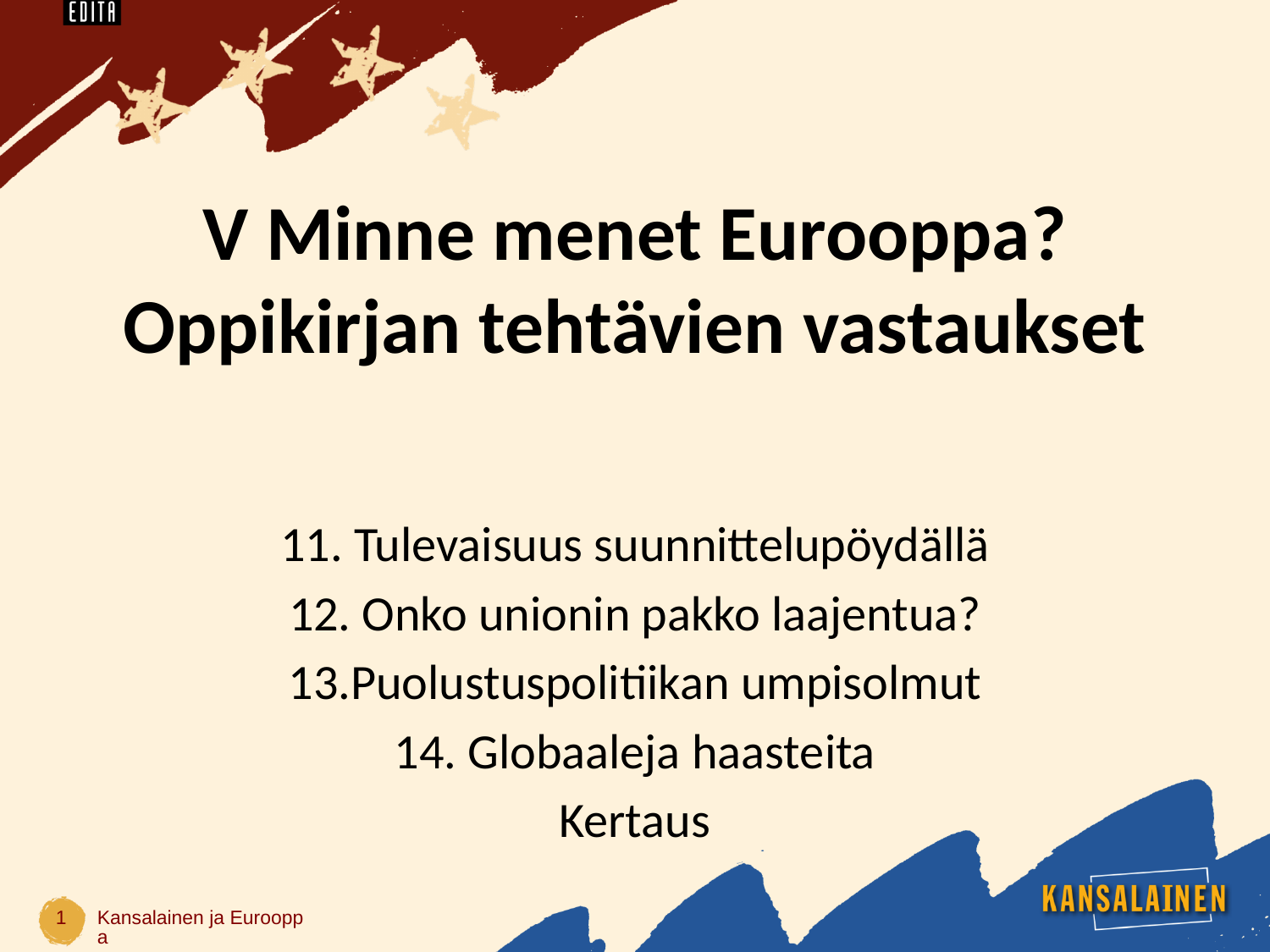

# V Minne menet Eurooppa? Oppikirjan tehtävien vastaukset
11. Tulevaisuus suunnittelupöydällä
12. Onko unionin pakko laajentua?
13.Puolustuspolitiikan umpisolmut
14. Globaaleja haasteita
Kertaus

1
Kansalainen ja Eurooppa